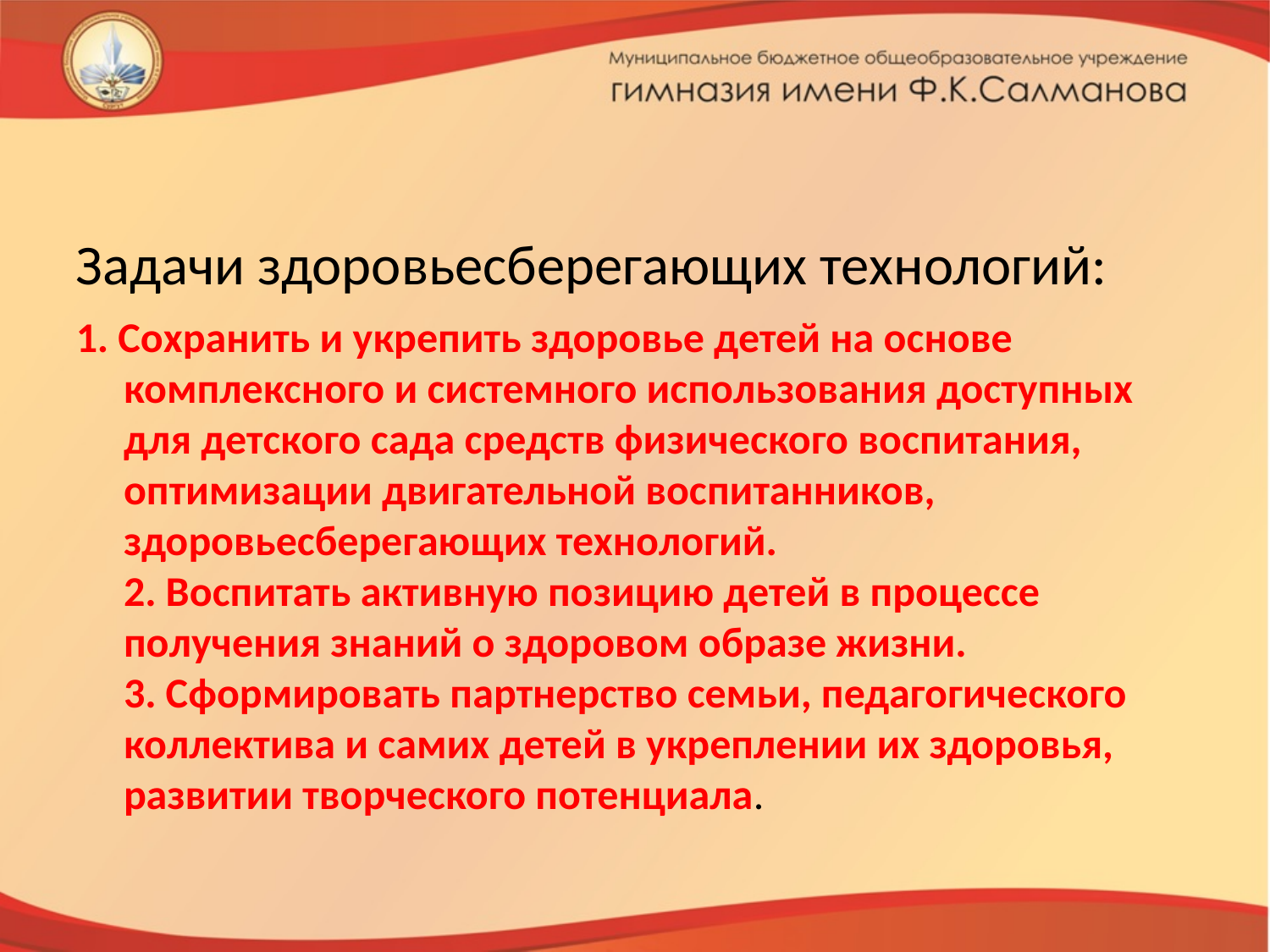

#
Задачи здоровьесберегающих технологий:
1. Сохранить и укрепить здоровье детей на основе
комплексного и системного использования доступных
для детского сада средств физического воспитания,
оптимизации двигательной воспитанников, здоровьесберегающих технологий.
2. Воспитать активную позицию детей в процессе
получения знаний о здоровом образе жизни.
3. Сформировать партнерство семьи, педагогического
коллектива и самих детей в укреплении их здоровья,
развитии творческого потенциала.